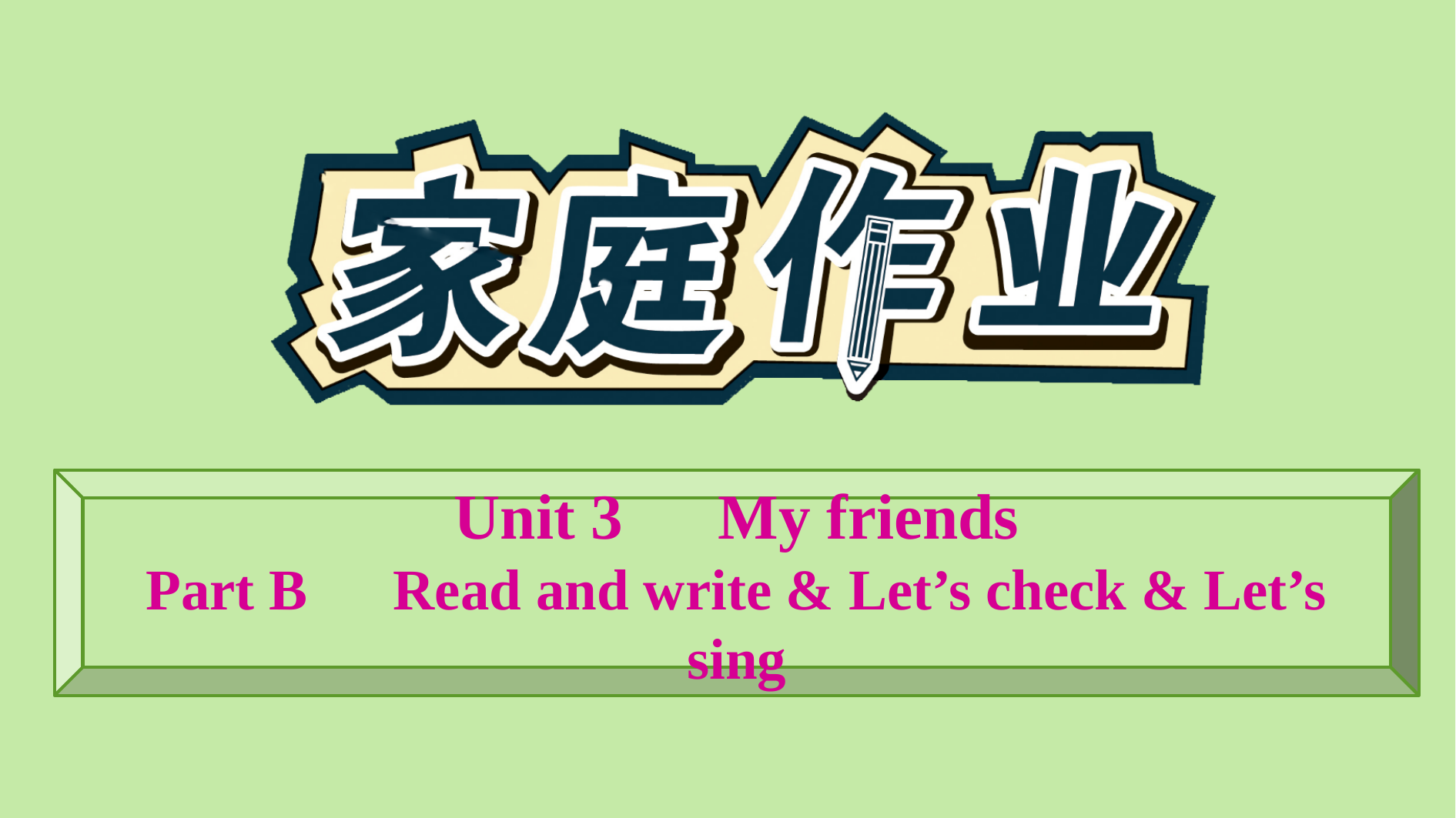

Unit 3　My friends
Part B　Read and write & Let’s check & Let’s sing